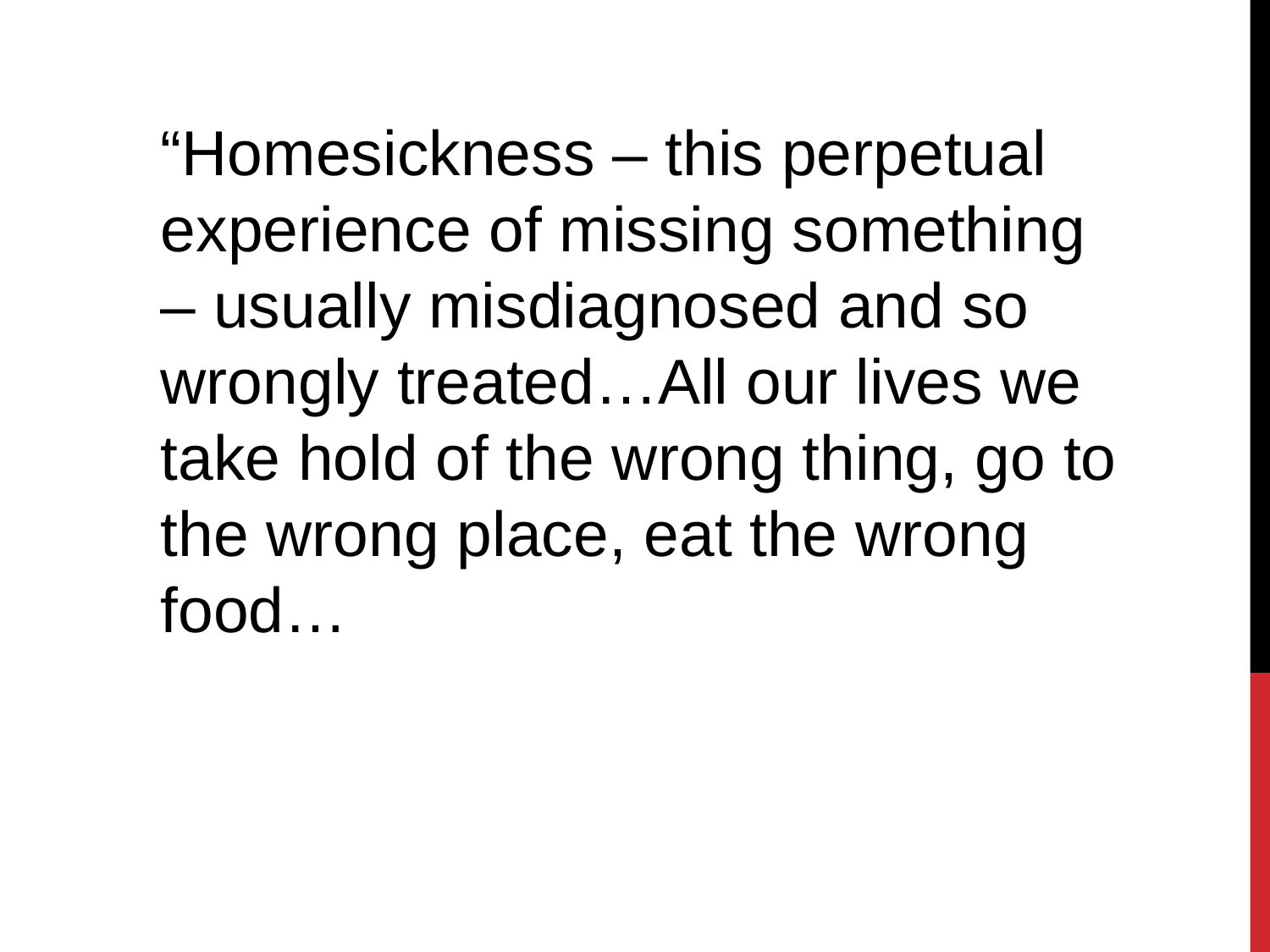

“Homesickness – this perpetual experience of missing something – usually misdiagnosed and so wrongly treated…All our lives we take hold of the wrong thing, go to the wrong place, eat the wrong food…